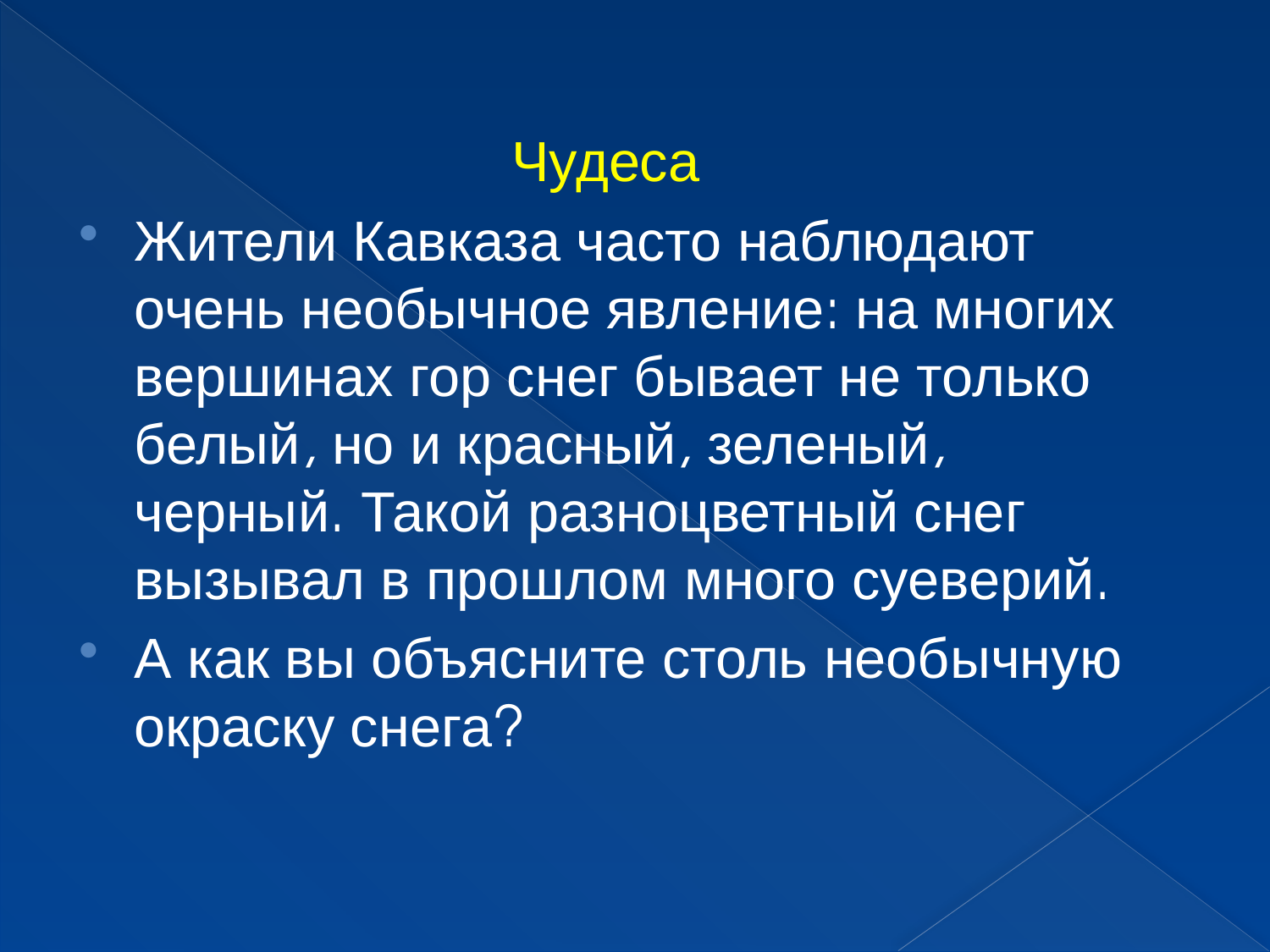

Чудеса
Жители Кавказа часто наблюдают очень необычное явление: на многих вершинах гор снег бывает не только белый, но и красный, зеленый, черный. Такой разноцветный снег вызывал в прошлом много суеверий.
А как вы объясните столь необычную окраску снега?